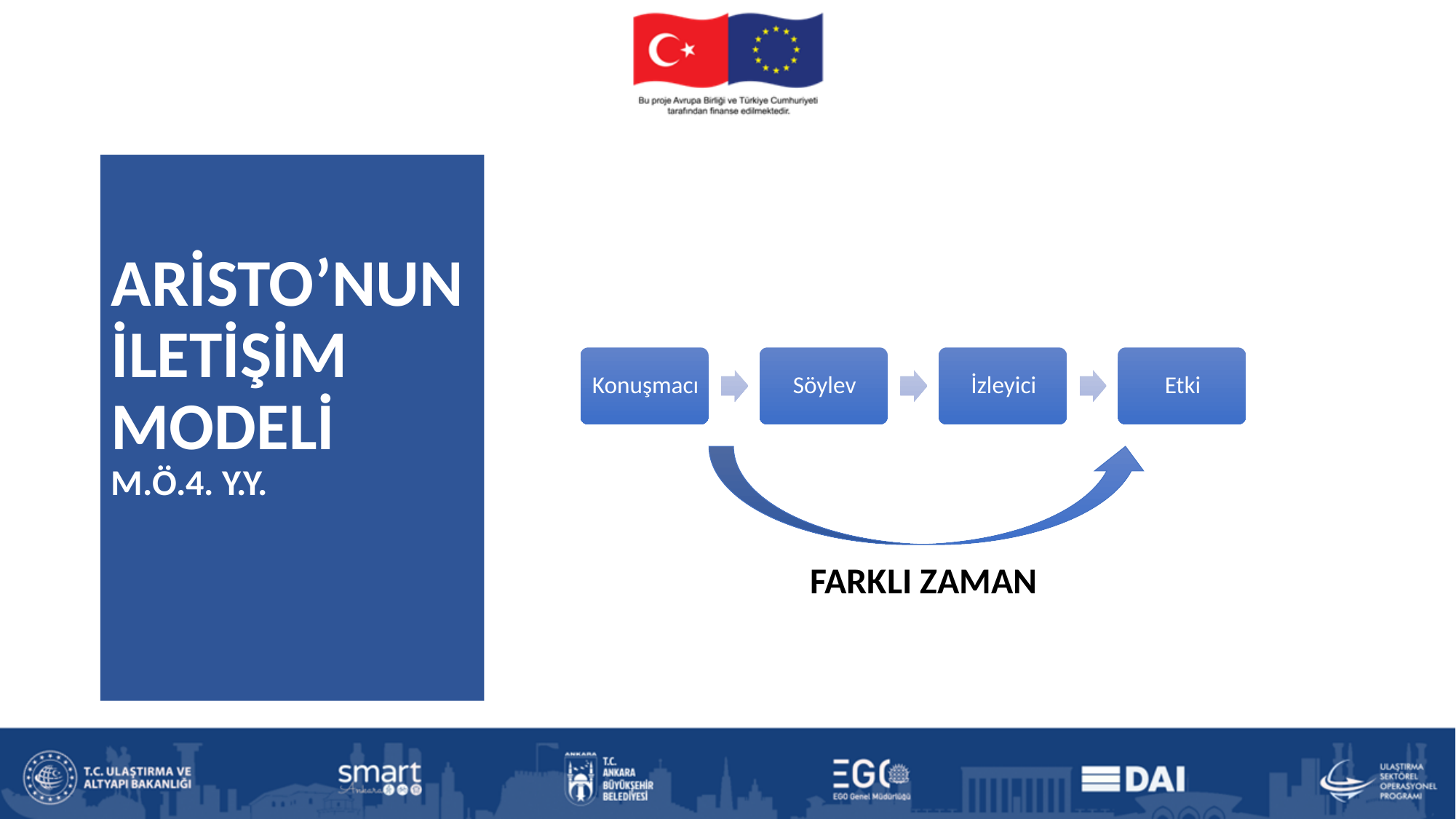

ARİSTO’NUN İLETİŞİM MODELİ
M.Ö.4. Y.Y.

Konuşmacı

Söylev

İzleyici

Etki

FARKLI ZAMAN